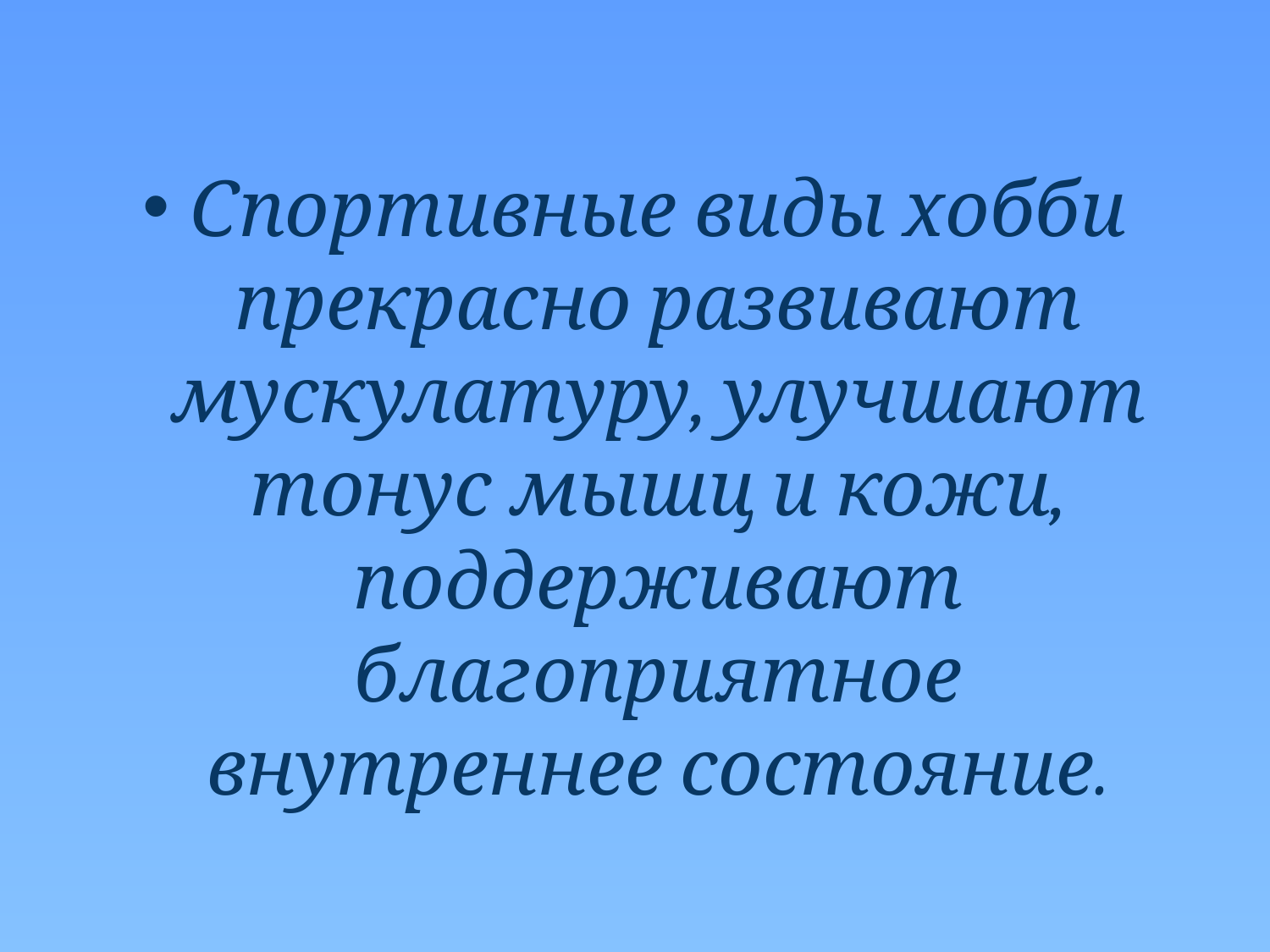

#

Спортивные виды хобби прекрасно развивают мускулатуру, улучшают тонус мышц и кожи, поддерживают благоприятное внутреннее состояние.